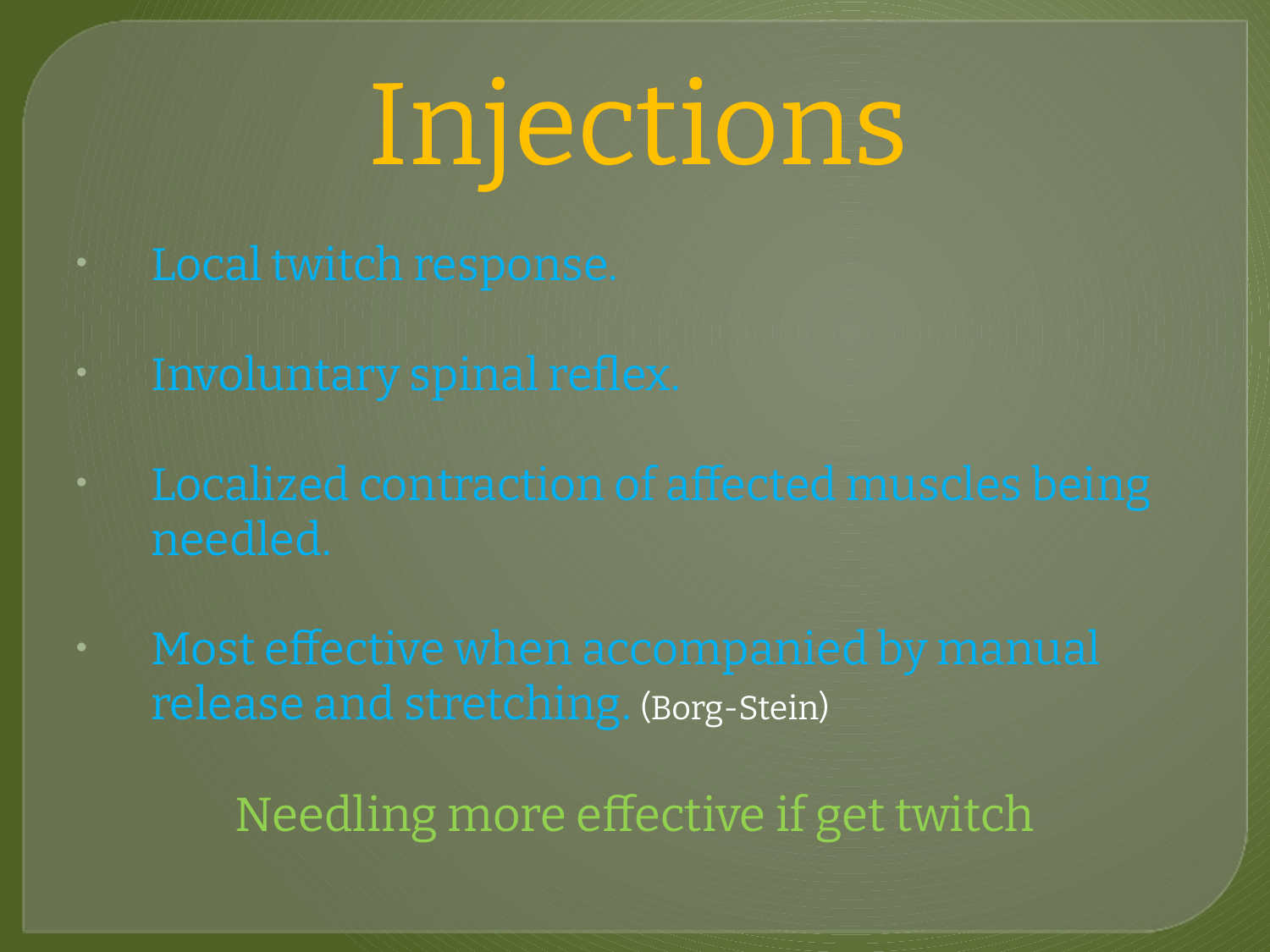

# Injections
Local twitch response.

Involuntary spinal reflex.

Localized contraction of affected muscles being needled.

Most effective when accompanied by manual release and stretching. (Borg-Stein)

Needling more effective if get twitch